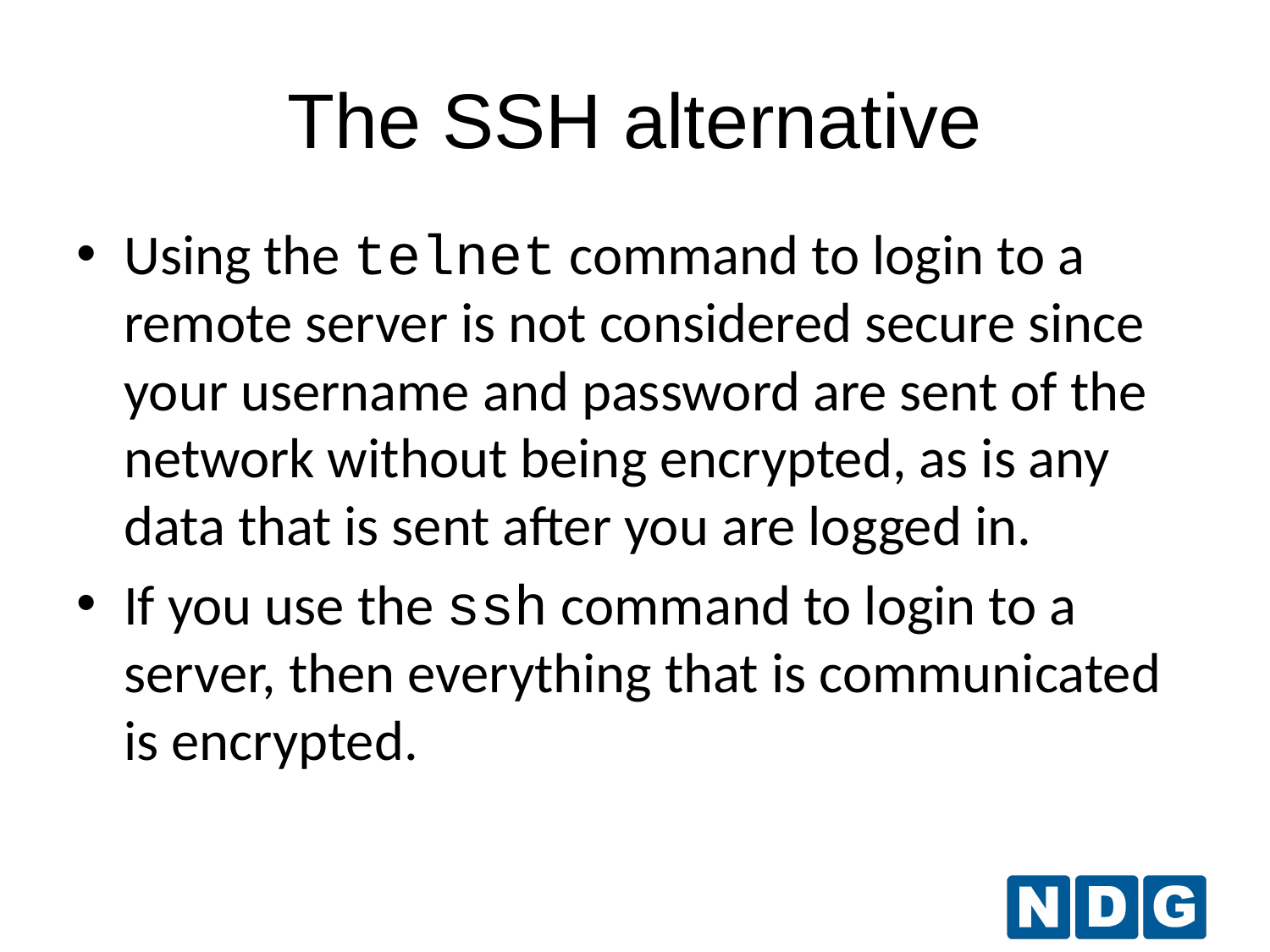

# The SSH alternative
Using the telnet command to login to a remote server is not considered secure since your username and password are sent of the network without being encrypted, as is any data that is sent after you are logged in.
If you use the ssh command to login to a server, then everything that is communicated is encrypted.